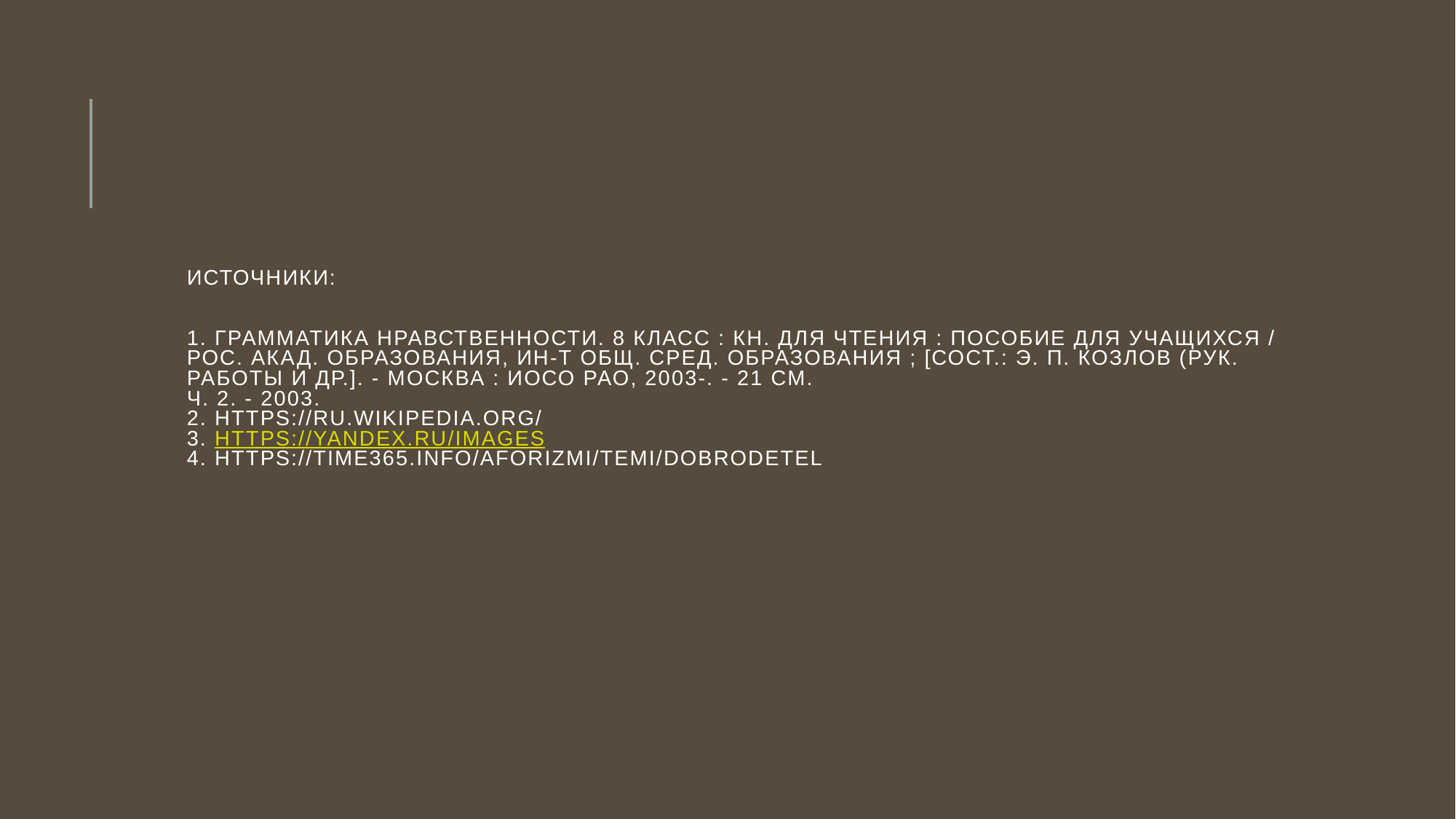

# Источники: 1. Грамматика нравственности. 8 класс : кн. для чтения : пособие для учащихся / Рос. акад. образования, Ин-т общ. сред. образования ; [сост.: Э. П. Козлов (рук. работы и др.]. - Москва : ИОСО РАО, 2003-. - 21 см. Ч. 2. - 2003. 2. https://ru.wikipedia.org/ 3. https://yandex.ru/images 4. https://time365.info/aforizmi/temi/dobrodetel